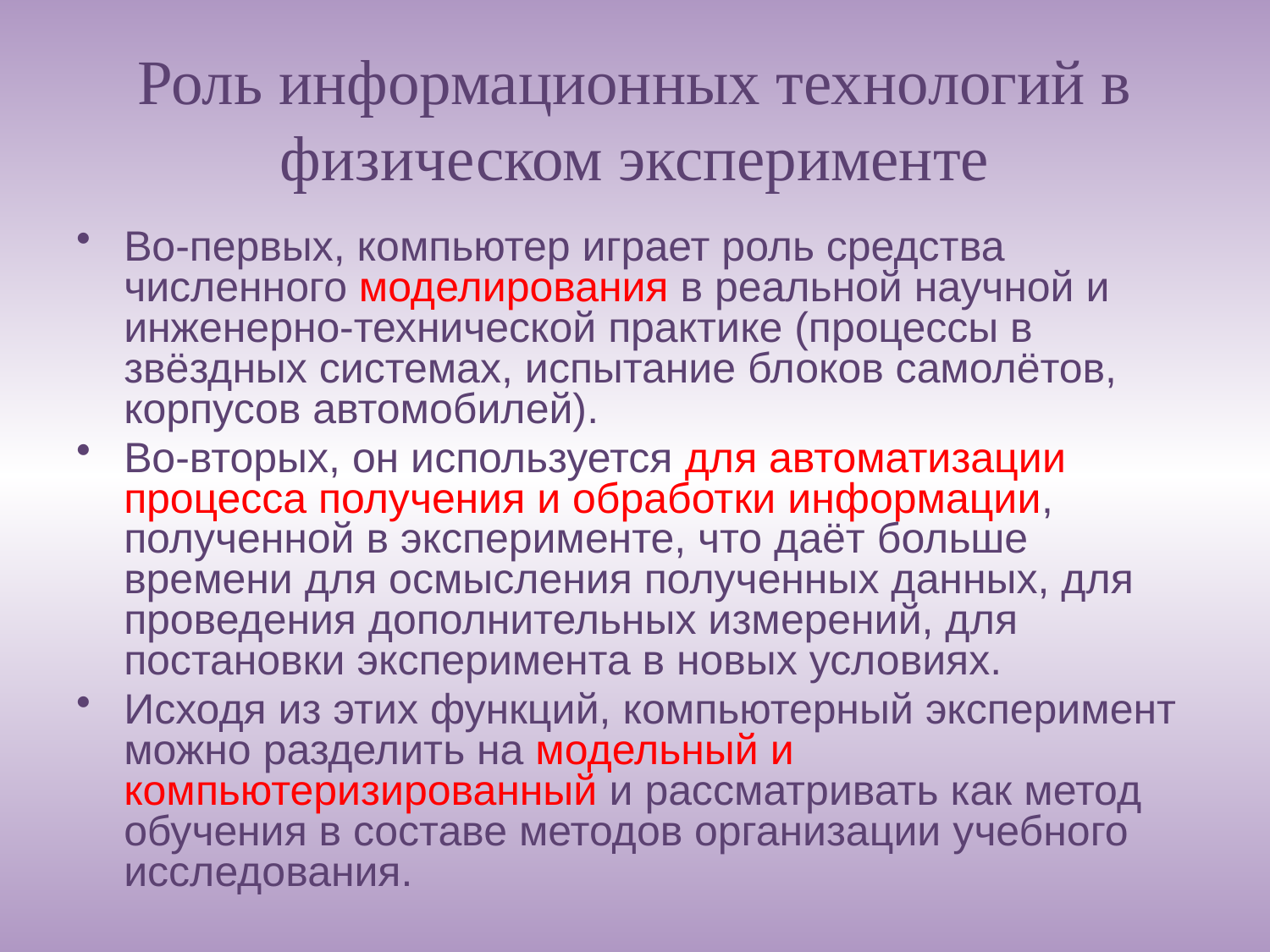

# Роль информационных технологий в физическом эксперименте
Во-первых, компьютер играет роль средства численного моделирования в реальной научной и инженерно-технической практике (процессы в звёздных системах, испытание блоков самолётов, корпусов автомобилей).
Во-вторых, он используется для автоматизации процесса получения и обработки информации, полученной в эксперименте, что даёт больше времени для осмысления полученных данных, для проведения дополнительных измерений, для постановки эксперимента в новых условиях.
Исходя из этих функций, компьютерный эксперимент можно разделить на модельный и компьютеризированный и рассматривать как метод обучения в составе методов организации учебного исследования.